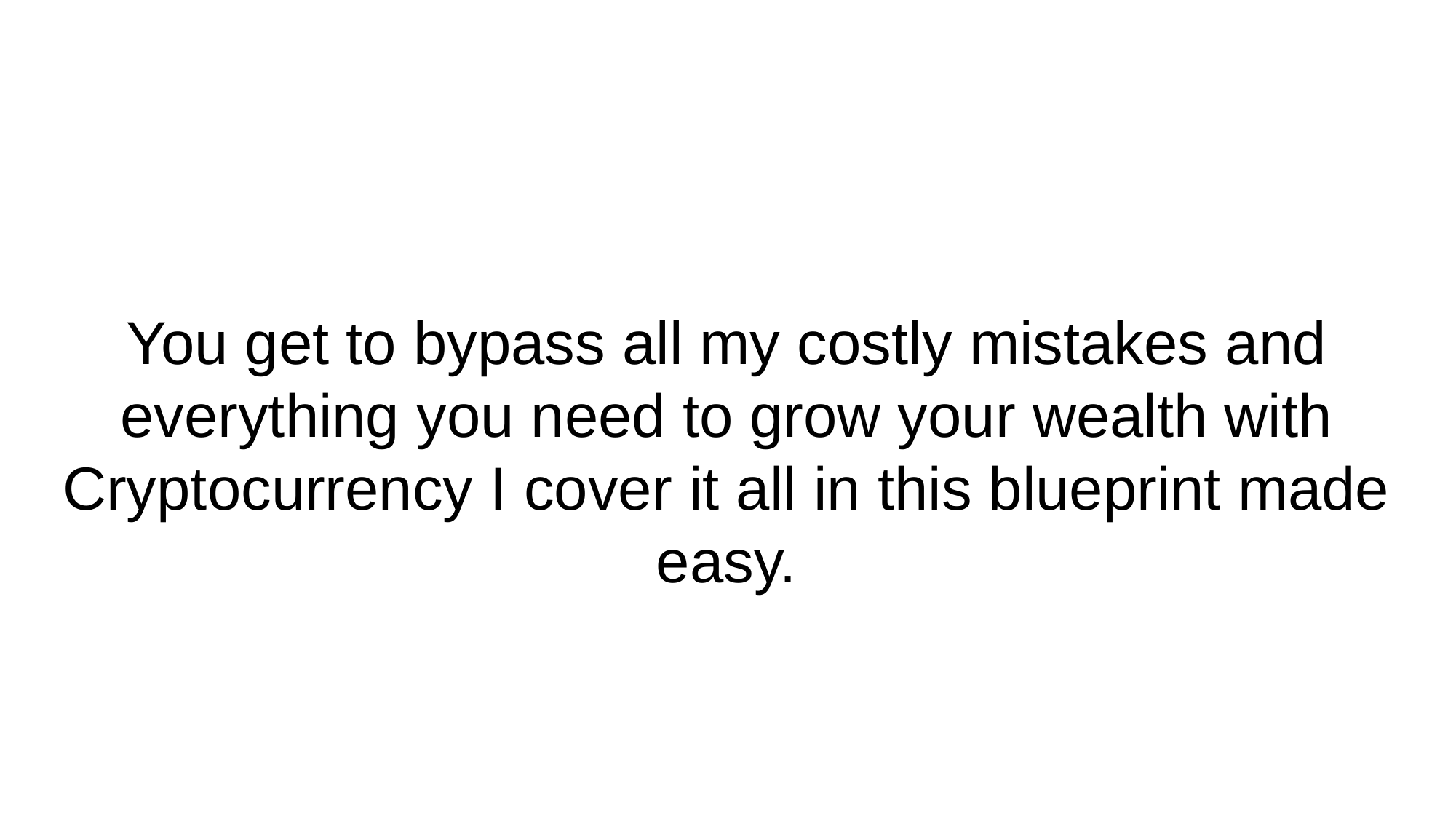

You get to bypass all my costly mistakes and everything you need to grow your wealth with Cryptocurrency I cover it all in this blueprint made easy.